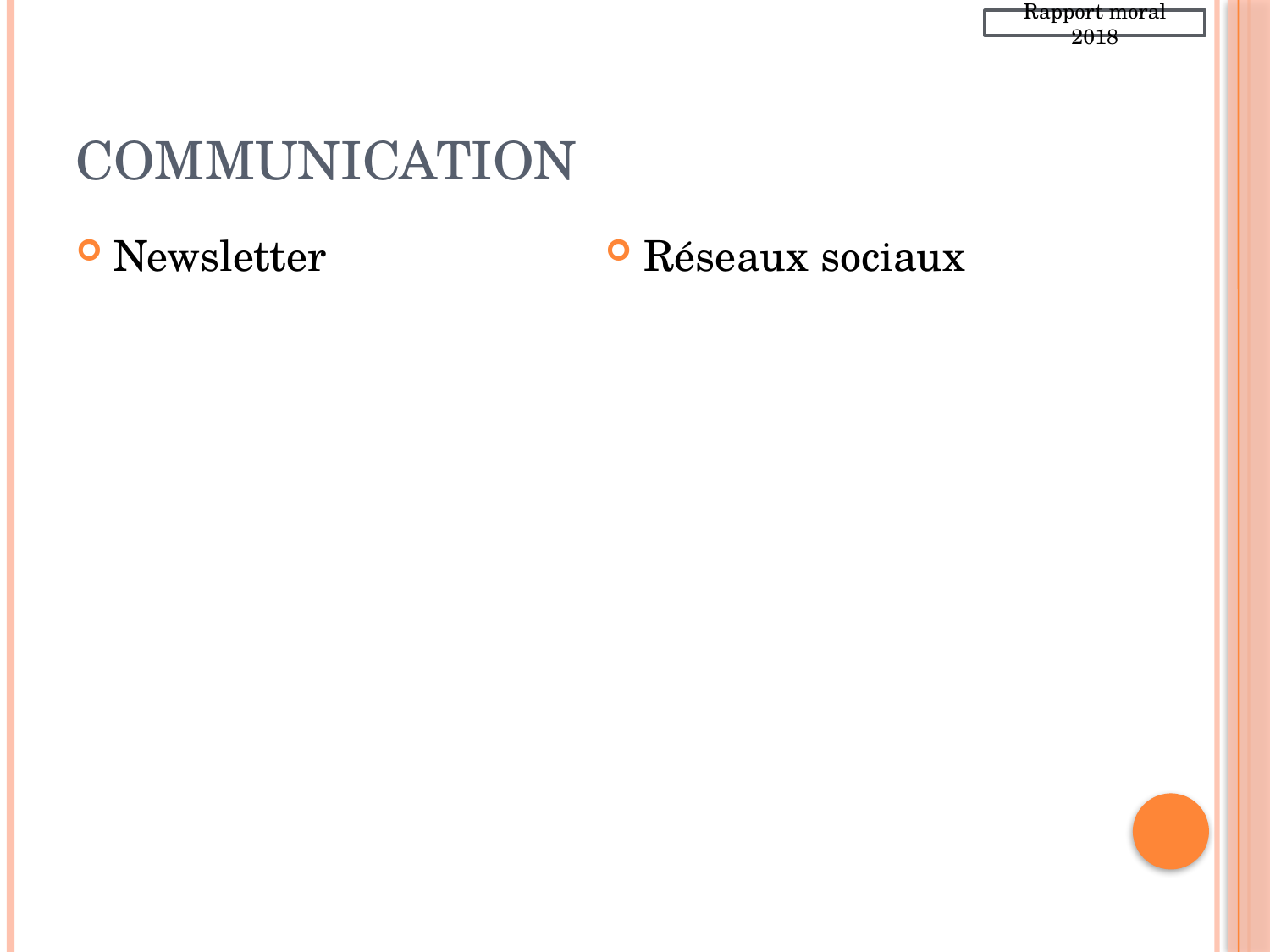

Rapport moral 2018
# Communication
Newsletter
Réseaux sociaux